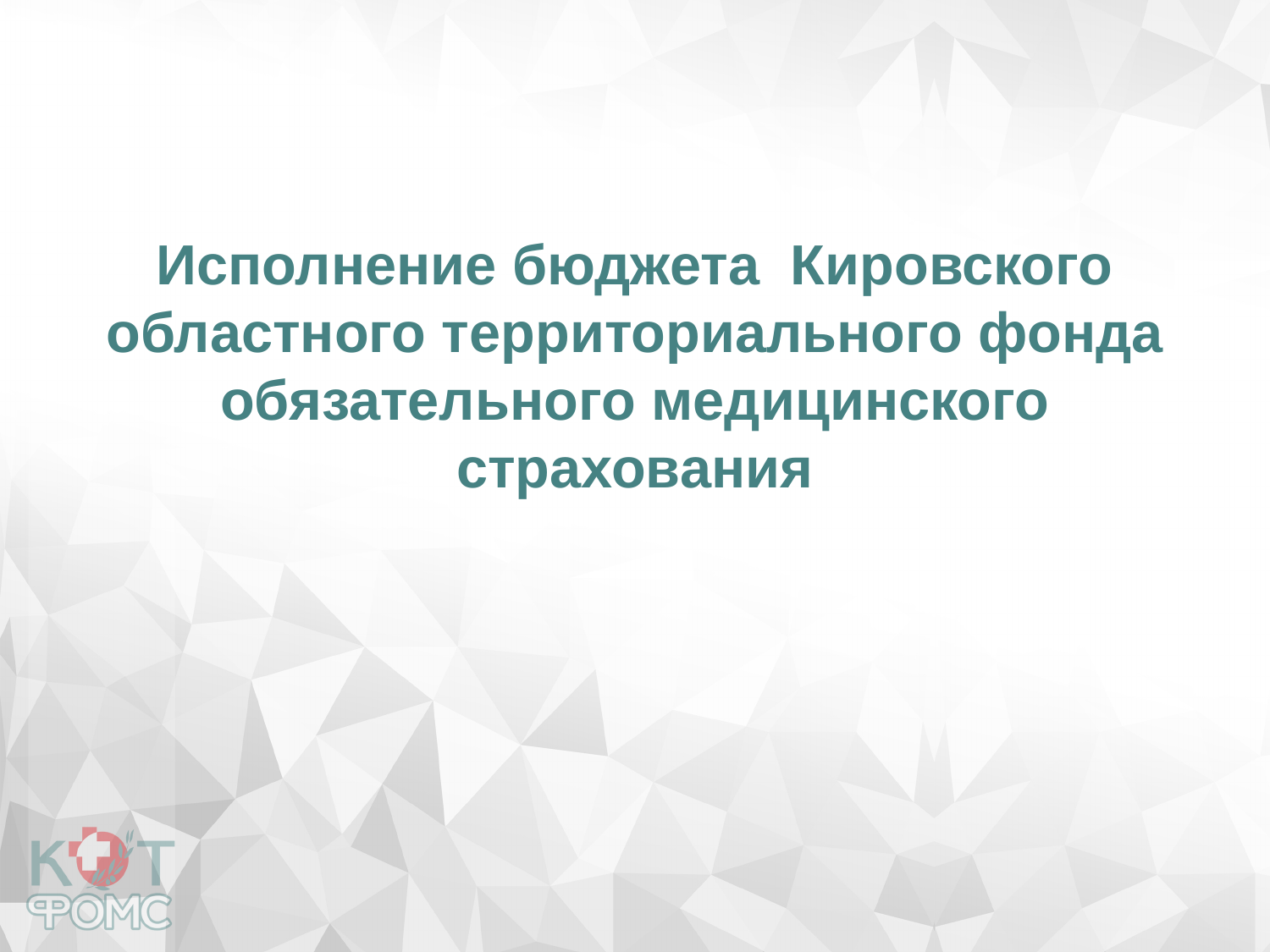

Исполнение бюджета  Кировского областного территориального фонда обязательного медицинского страхования